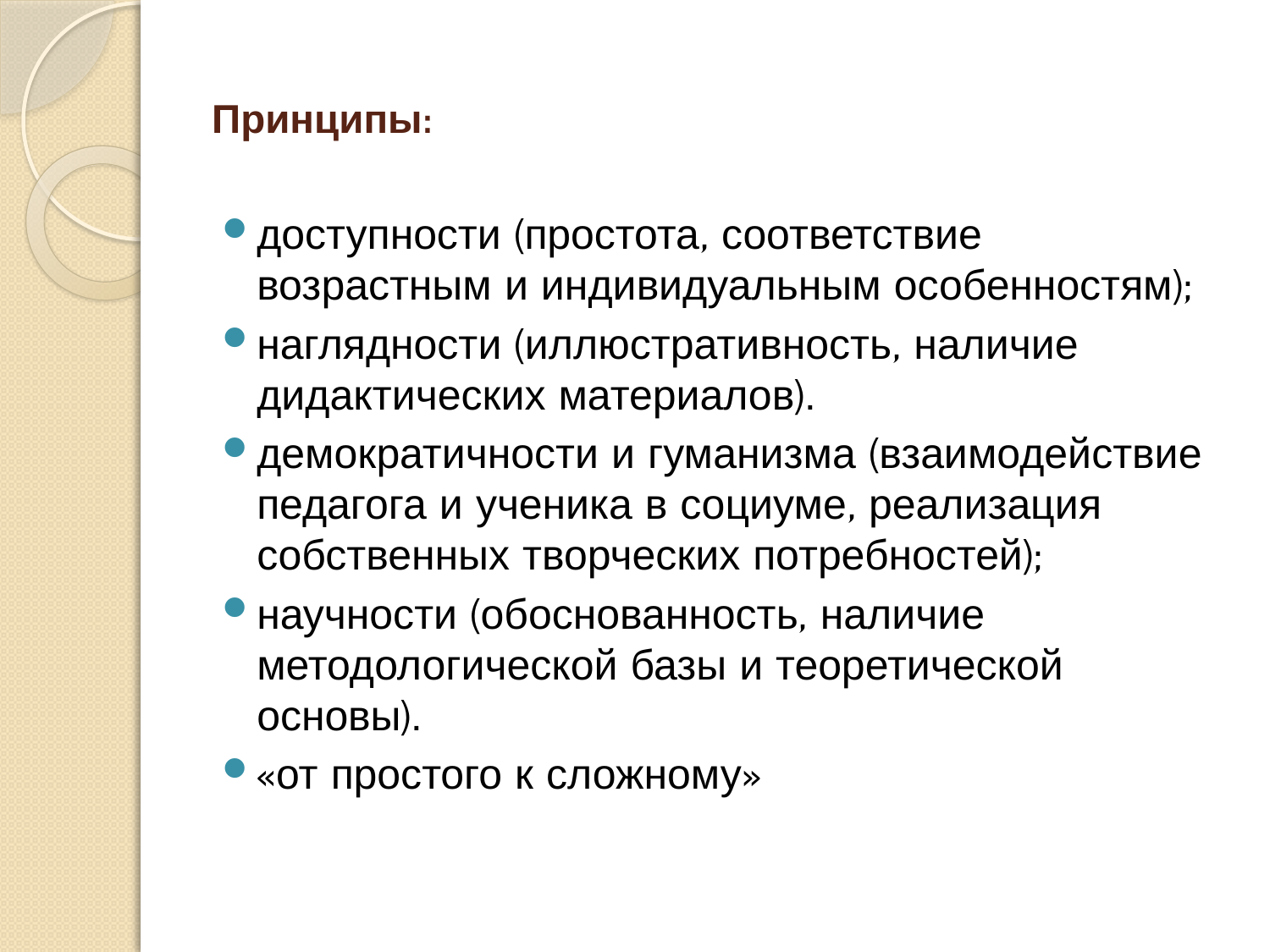

# Принципы:
доступности (простота, соответствие возрастным и индивидуальным особенностям);
наглядности (иллюстративность, наличие дидактических материалов).
демократичности и гуманизма (взаимодействие педагога и ученика в социуме, реализация собственных творческих потребностей);
научности (обоснованность, наличие методологической базы и теоретической основы).
«от простого к сложному»